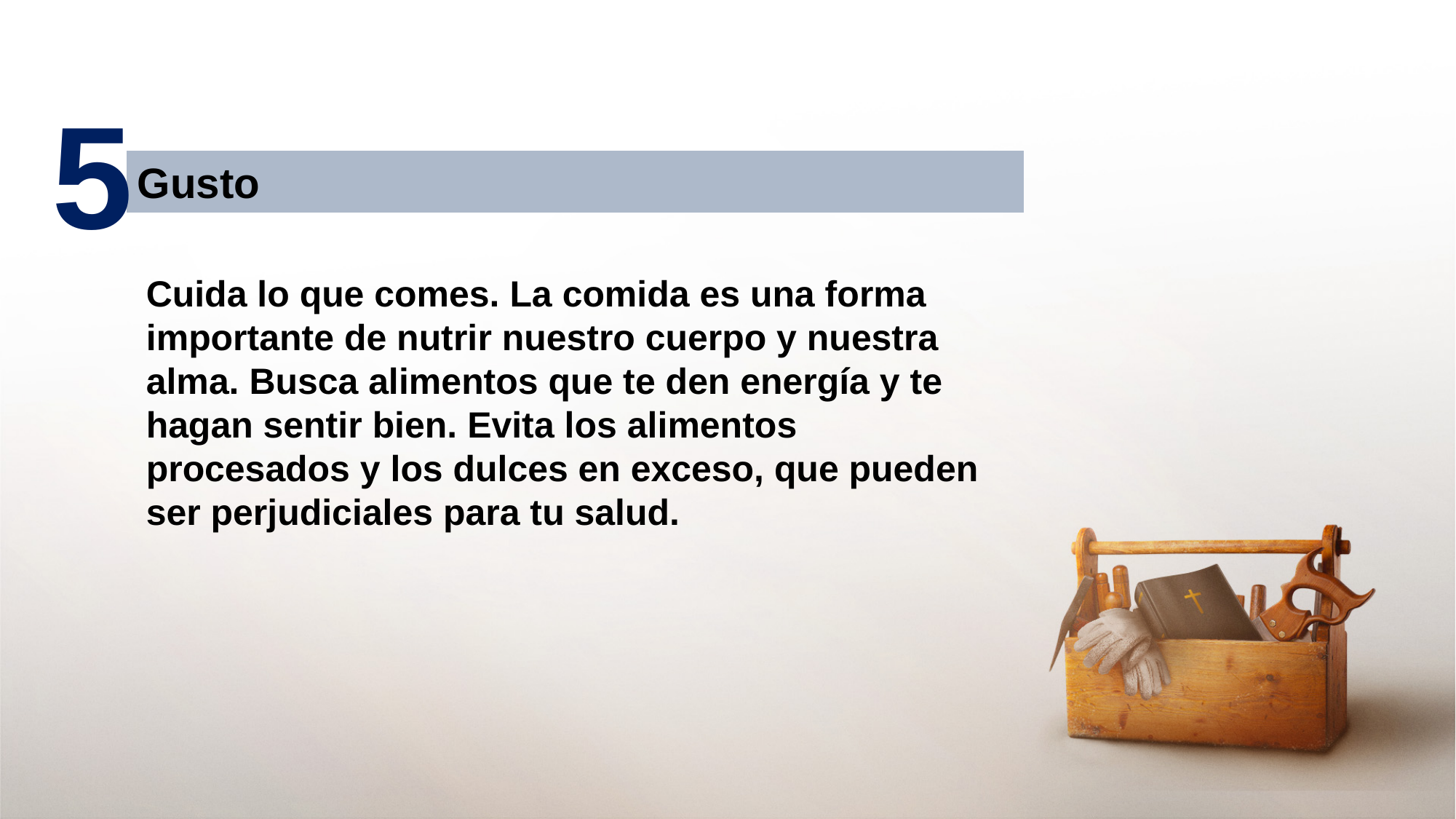

5
Gusto
Cuida lo que comes. La comida es una forma importante de nutrir nuestro cuerpo y nuestra alma. Busca alimentos que te den energía y te hagan sentir bien. Evita los alimentos procesados y los dulces en exceso, que pueden ser perjudiciales para tu salud.